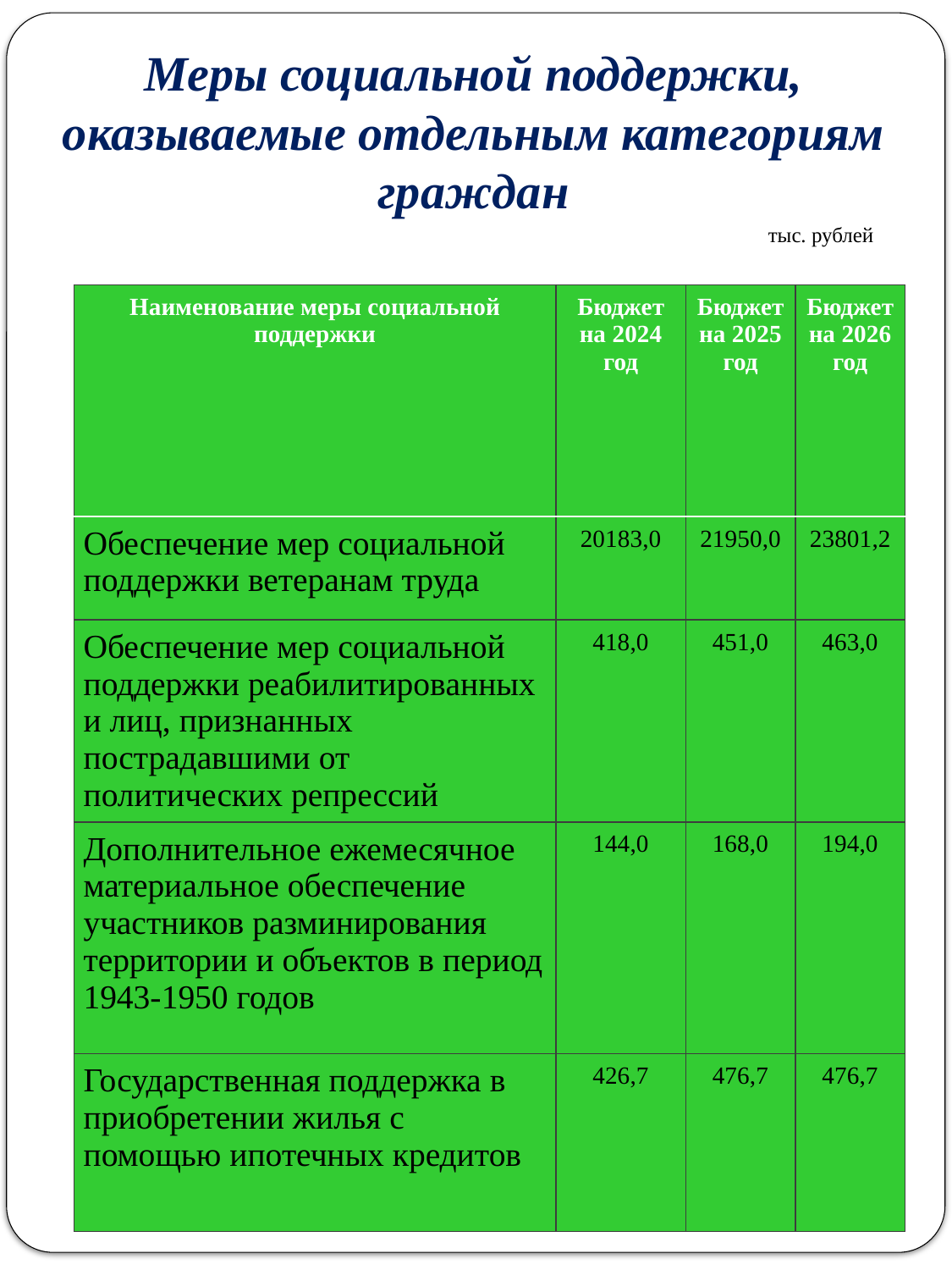

Меры социальной поддержки, оказываемые отдельным категориям граждан
тыс. рублей
| Наименование меры социальной поддержки | Бюджет на 2024 год | Бюджет на 2025 год | Бюджет на 2026 год |
| --- | --- | --- | --- |
| Обеспечение мер социальной поддержки ветеранам труда | 20183,0 | 21950,0 | 23801,2 |
| Обеспечение мер социальной поддержки реабилитированных и лиц, признанных пострадавшими от политических репрессий | 418,0 | 451,0 | 463,0 |
| Дополнительное ежемесячное материальное обеспечение участников разминирования территории и объектов в период 1943-1950 годов | 144,0 | 168,0 | 194,0 |
| Государственная поддержка в приобретении жилья с помощью ипотечных кредитов | 426,7 | 476,7 | 476,7 |